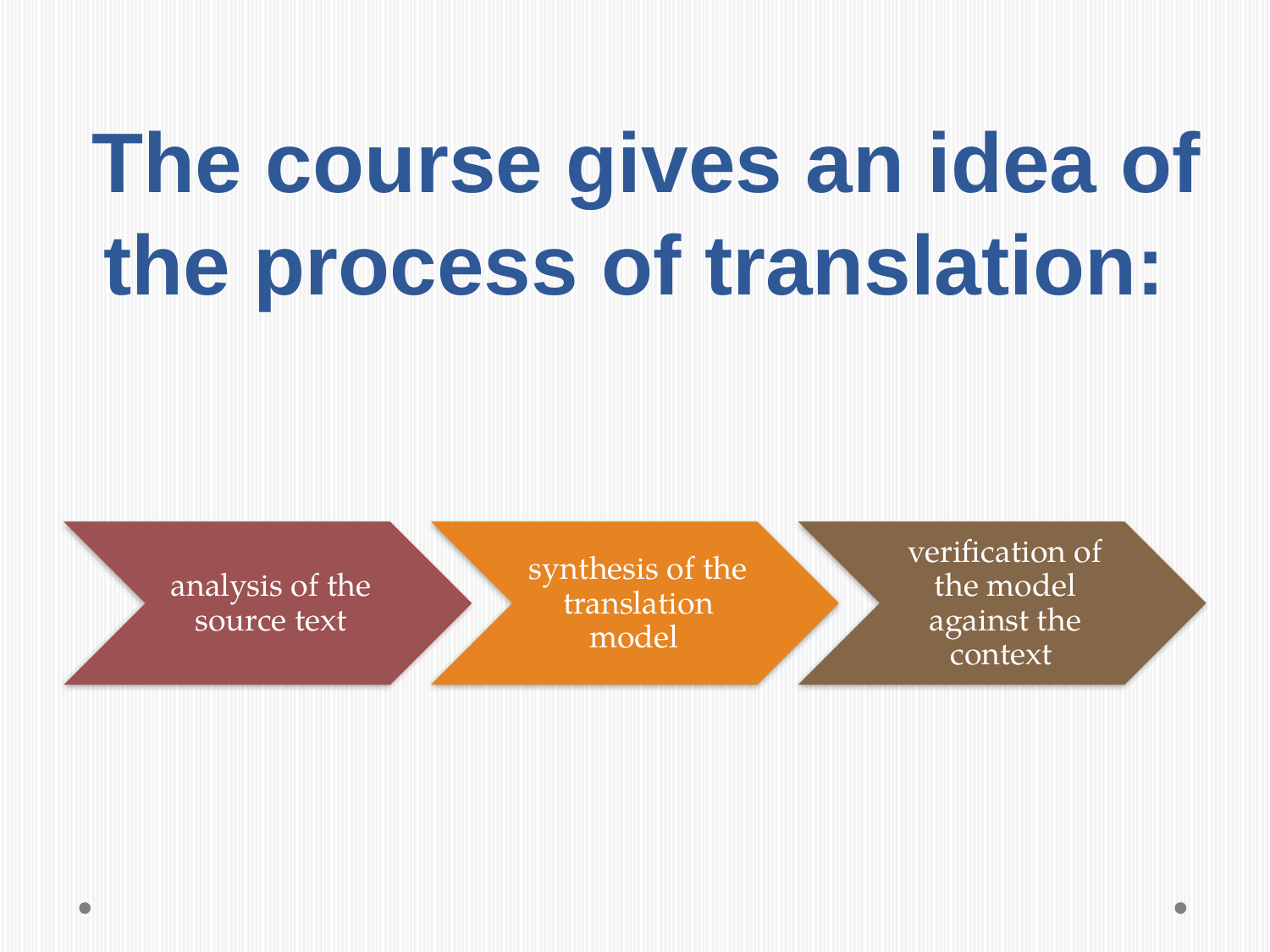

# The course gives an idea of the process of translation:
analysis of the source text
synthesis of the translation model
verification of the model against the context